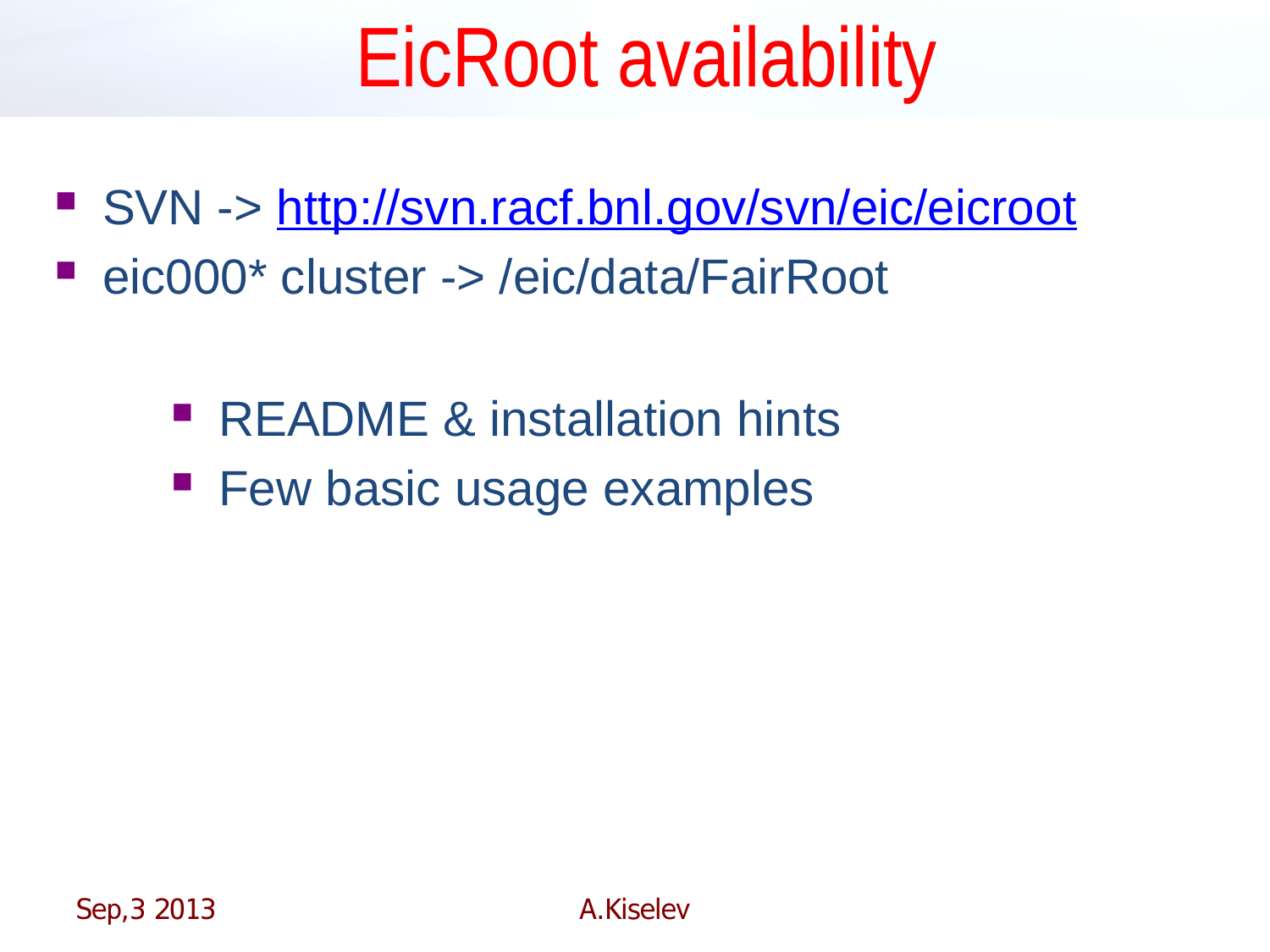

# EicRoot availability
SVN -> http://svn.racf.bnl.gov/svn/eic/eicroot
eic000* cluster -> /eic/data/FairRoot
README & installation hints
Few basic usage examples
Sep,3 2013
A.Kiselev